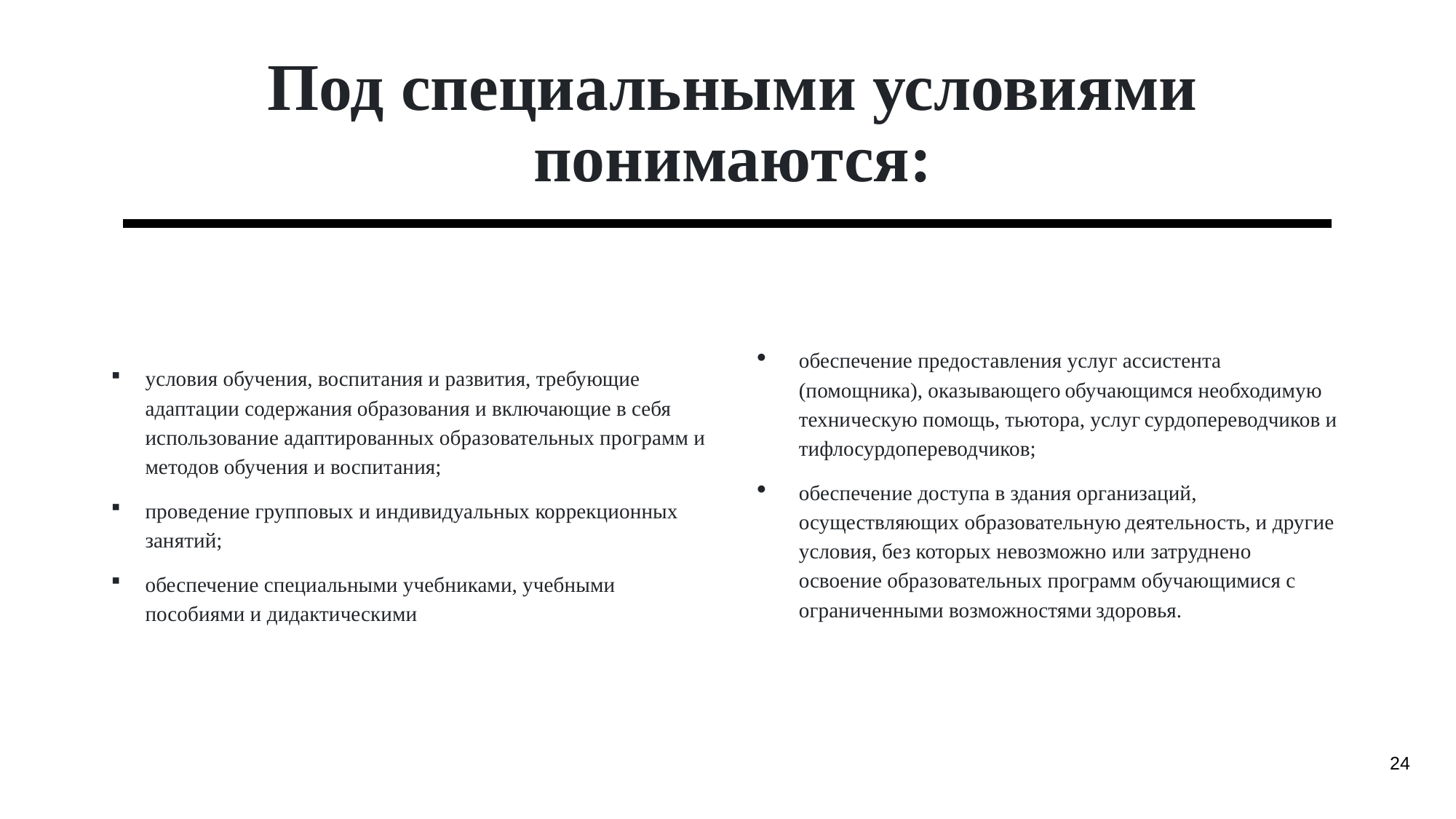

# Под специальными условиями понимаются:

обеспечение предоставления услуг ассистента (помощника), оказывающего обучающимся необходимую техническую помощь, тьютора, услуг сурдопереводчиков и тифлосурдопереводчиков;
обеспечение доступа в здания организаций, осуществляющих образовательную деятельность, и другие условия, без которых невозможно или затруднено освоение образовательных программ обучающимися с ограниченными возможностями здоровья.

условия обучения, воспитания и развития, требующие адаптации содержания образования и включающие в себя использование адаптированных образовательных программ и методов обучения и воспитания;
проведение групповых и индивидуальных коррекционных занятий;
обеспечение специальными учебниками, учебными пособиями и дидактическими

24